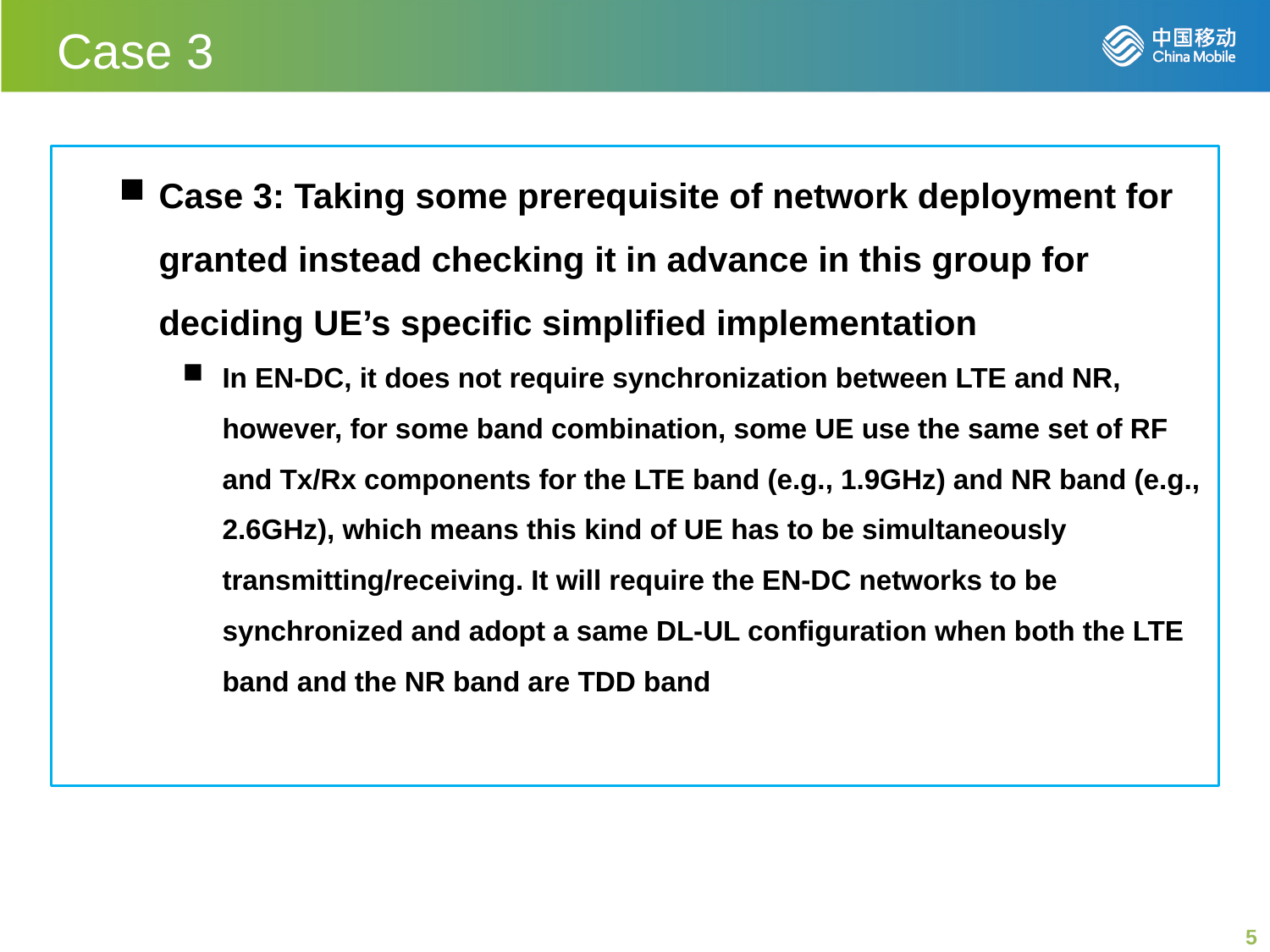

Case 3
Case 3: Taking some prerequisite of network deployment for granted instead checking it in advance in this group for deciding UE’s specific simplified implementation
In EN-DC, it does not require synchronization between LTE and NR, however, for some band combination, some UE use the same set of RF and Tx/Rx components for the LTE band (e.g., 1.9GHz) and NR band (e.g., 2.6GHz), which means this kind of UE has to be simultaneously transmitting/receiving. It will require the EN-DC networks to be synchronized and adopt a same DL-UL configuration when both the LTE band and the NR band are TDD band